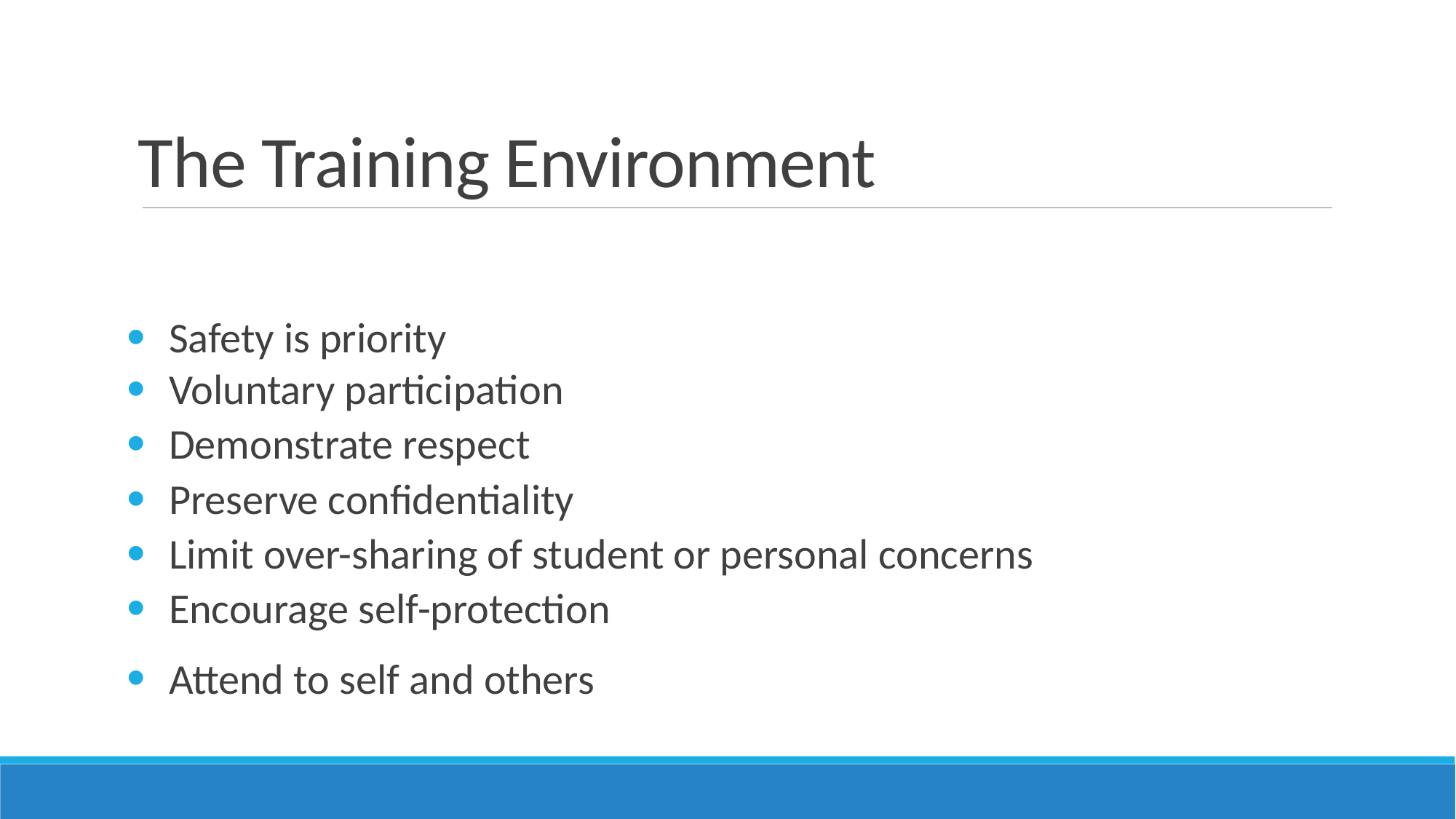

# The Training Environment
Safety is priority
Voluntary participation
Demonstrate respect
Preserve confidentiality
Limit over-sharing of student or personal concerns
Encourage self-protection
Attend to self and others